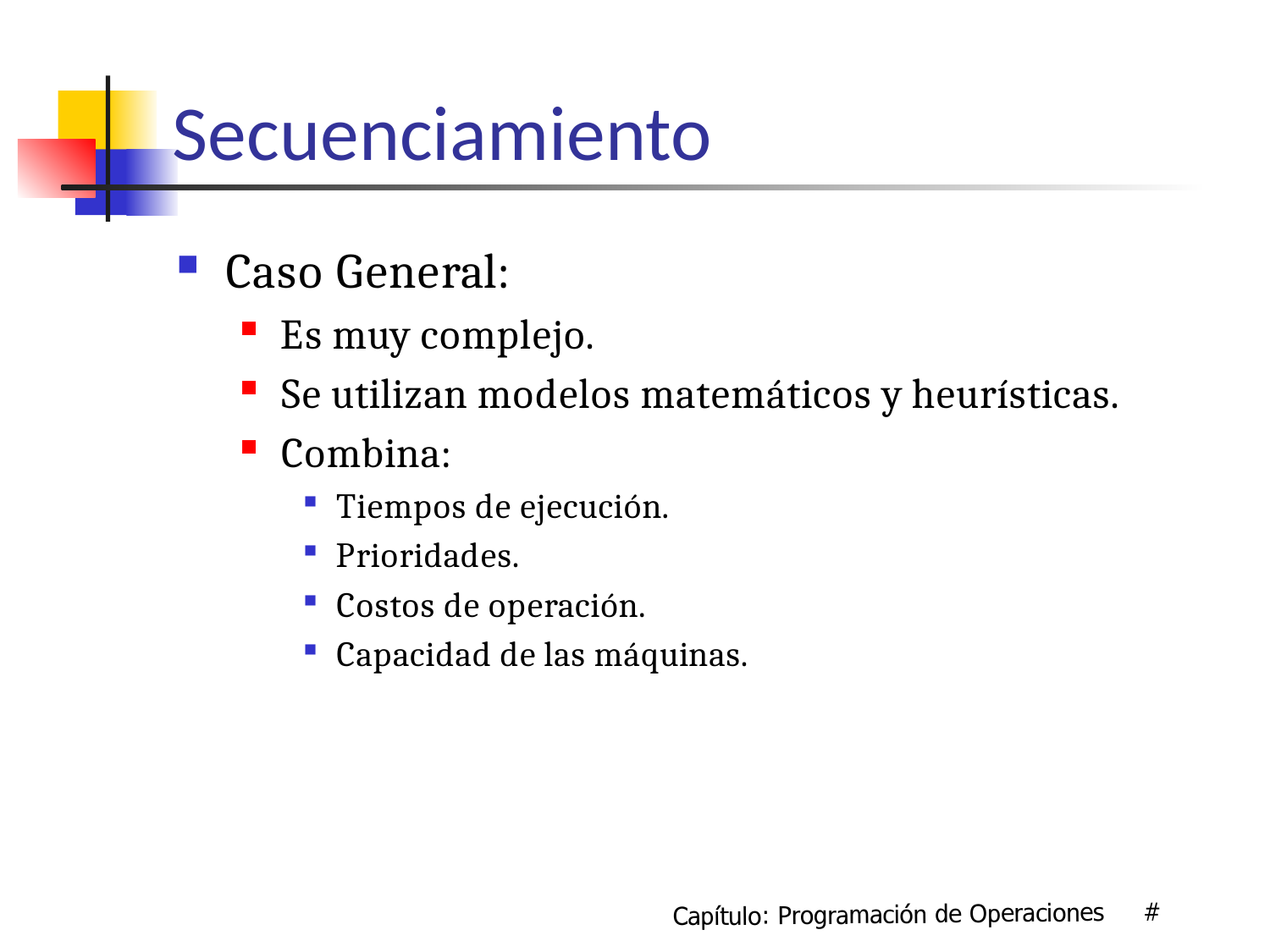

# Secuenciamiento
Caso General:
Es muy complejo.
Se utilizan modelos matemáticos y heurísticas.
Combina:
Tiempos de ejecución.
Prioridades.
Costos de operación.
Capacidad de las máquinas.
Capítulo: Programación de Operaciones     #